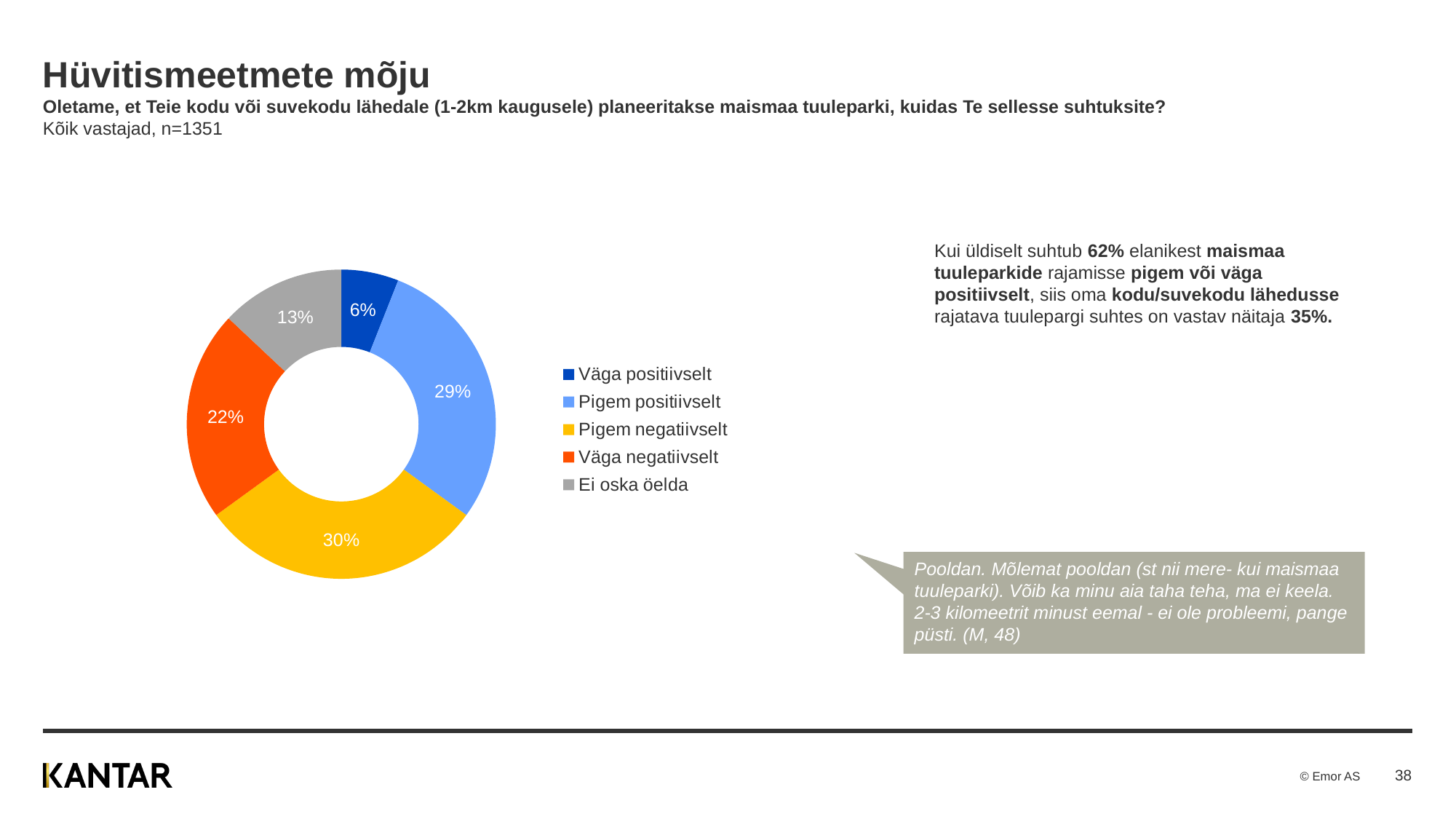

# Hüvitismeetmete mõju Oletame, et Teie kodu või suvekodu lähedale (1-2km kaugusele) planeeritakse maismaa tuuleparki, kuidas Te sellesse suhtuksite? Kõik vastajad, n=1351

### Chart

| Category | Oletame, et Teie kodu või suvekodu lähedale (1-2km kaugusele) planeeritakse maismaa tuuleparki, kuidas Te sellesse suhtuksite. |
|---|---|
| Väga positiivselt | 6.0 |
| Pigem positiivselt | 29.0 |
| Pigem negatiivselt | 30.0 |
| Väga negatiivselt | 22.0 |
| Ei oska öelda | 13.0 |
Kui üldiselt suhtub 62% elanikest maismaa tuuleparkide rajamisse pigem või väga positiivselt, siis oma kodu/suvekodu lähedusse rajatava tuulepargi suhtes on vastav näitaja 35%.
Pooldan. Mõlemat pooldan (st nii mere- kui maismaa tuuleparki). Võib ka minu aia taha teha, ma ei keela. 2-3 kilomeetrit minust eemal - ei ole probleemi, pange püsti. (M, 48)
38